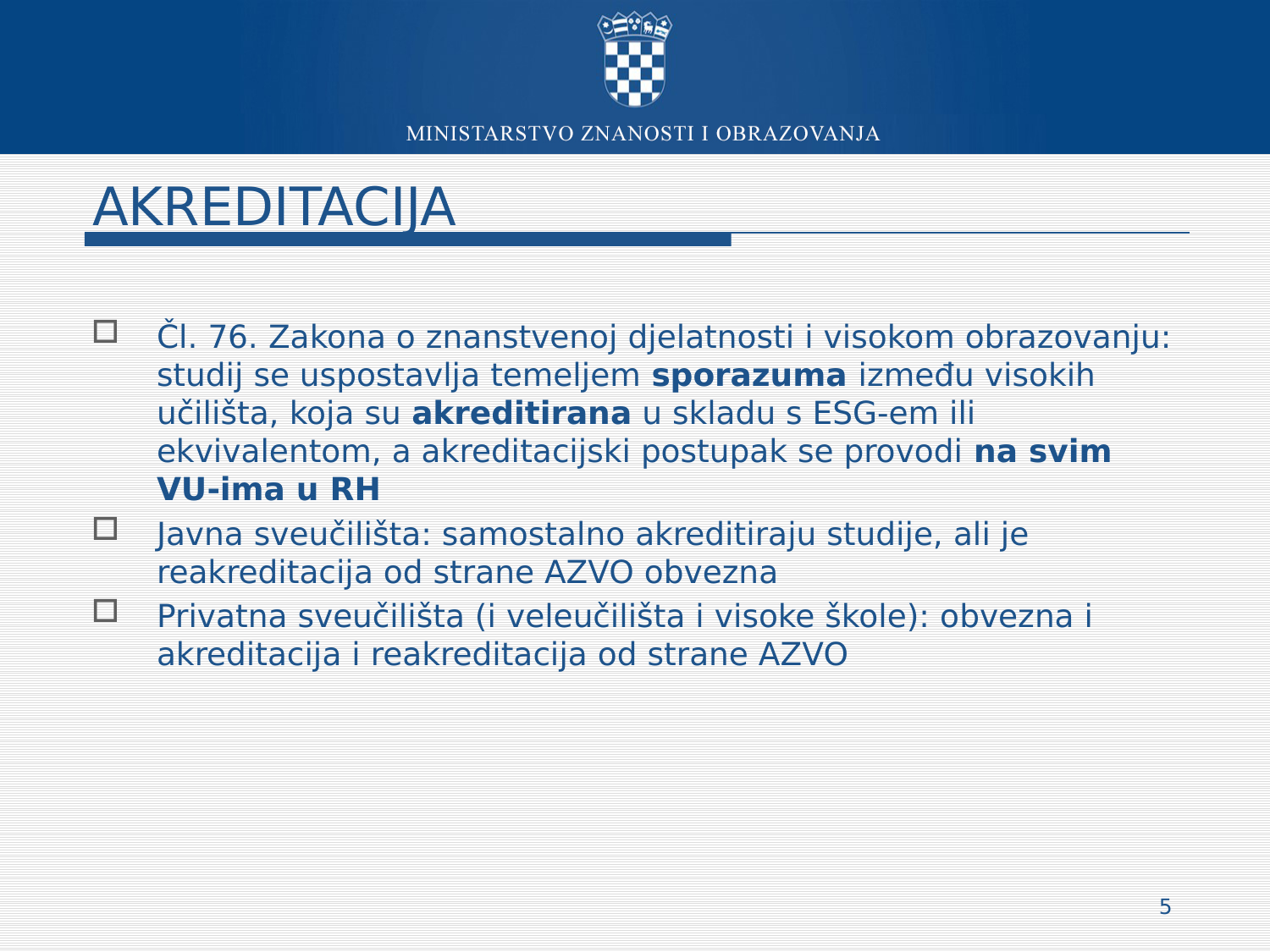

# AKREDITACIJA

Čl. 76. Zakona o znanstvenoj djelatnosti i visokom obrazovanju: studij se uspostavlja temeljem sporazuma između visokih učilišta, koja su akreditirana u skladu s ESG-em ili ekvivalentom, a akreditacijski postupak se provodi na svim VU-ima u RH
Javna sveučilišta: samostalno akreditiraju studije, ali je reakreditacija od strane AZVO obvezna
Privatna sveučilišta (i veleučilišta i visoke škole): obvezna i akreditacija i reakreditacija od strane AZVO

5